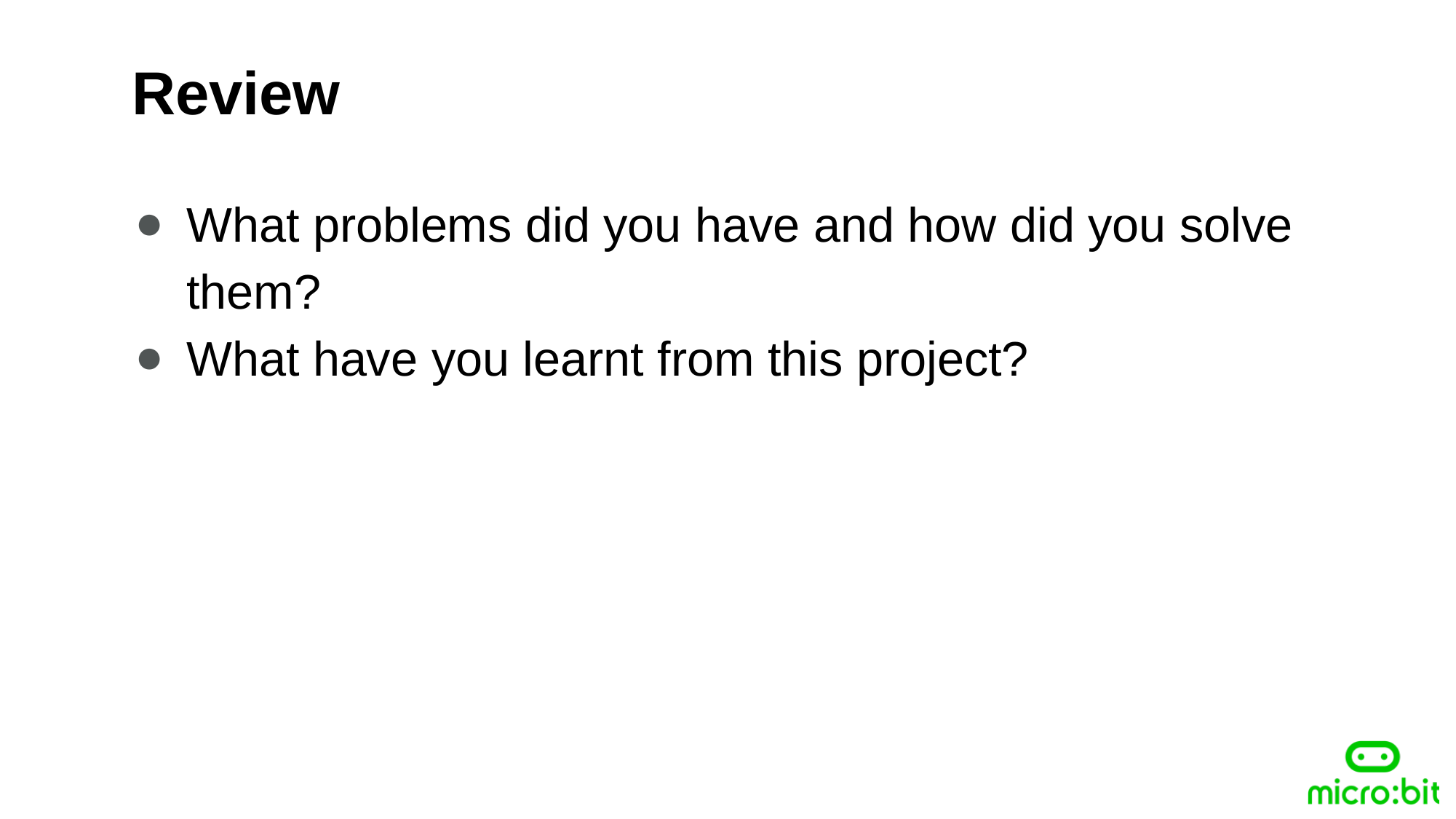

Review

What problems did you have and how did you solve them?
What have you learnt from this project?